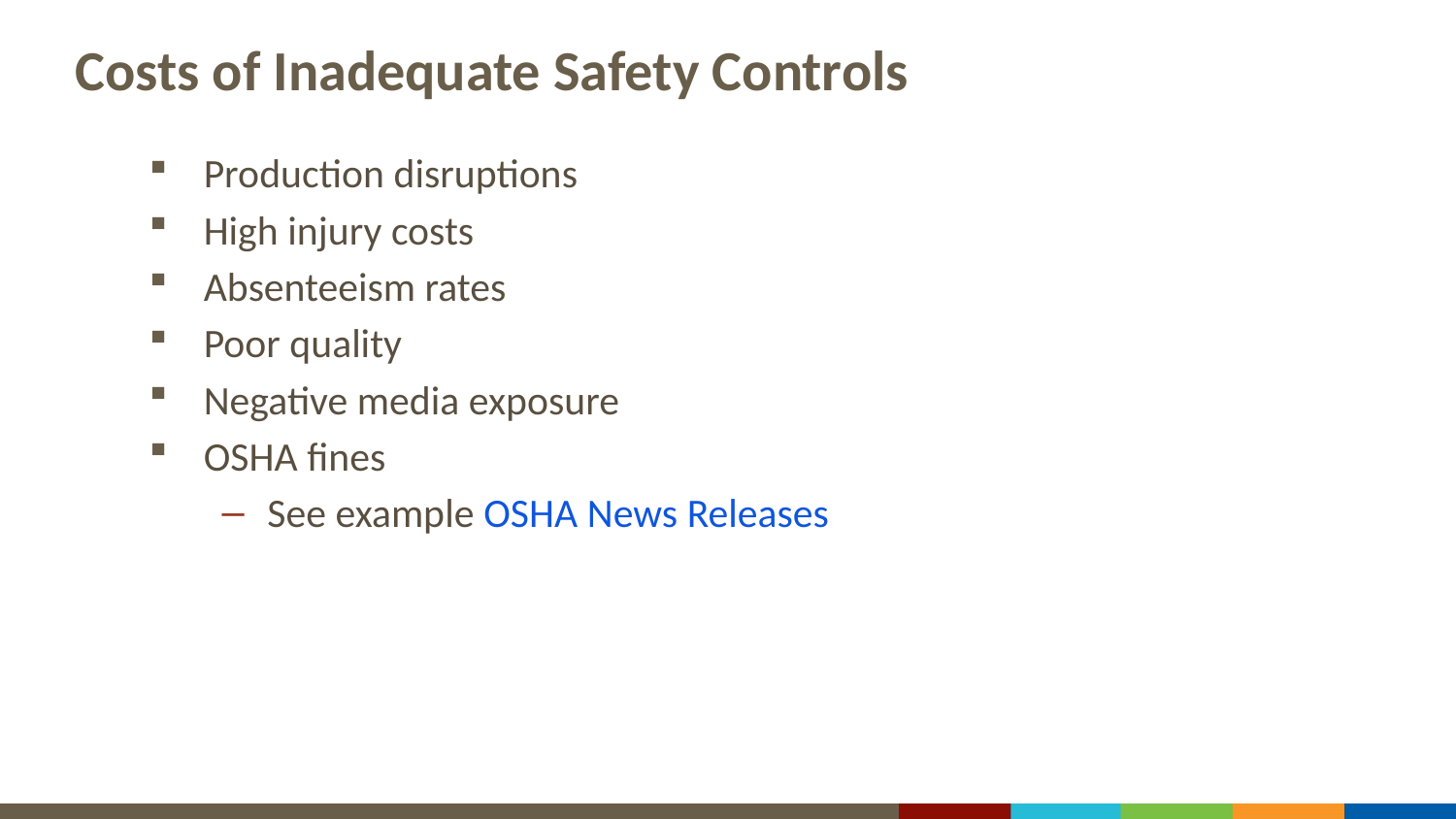

# Costs of Inadequate Safety Controls
Production disruptions
High injury costs
Absenteeism rates
Poor quality
Negative media exposure
OSHA fines
See example OSHA News Releases